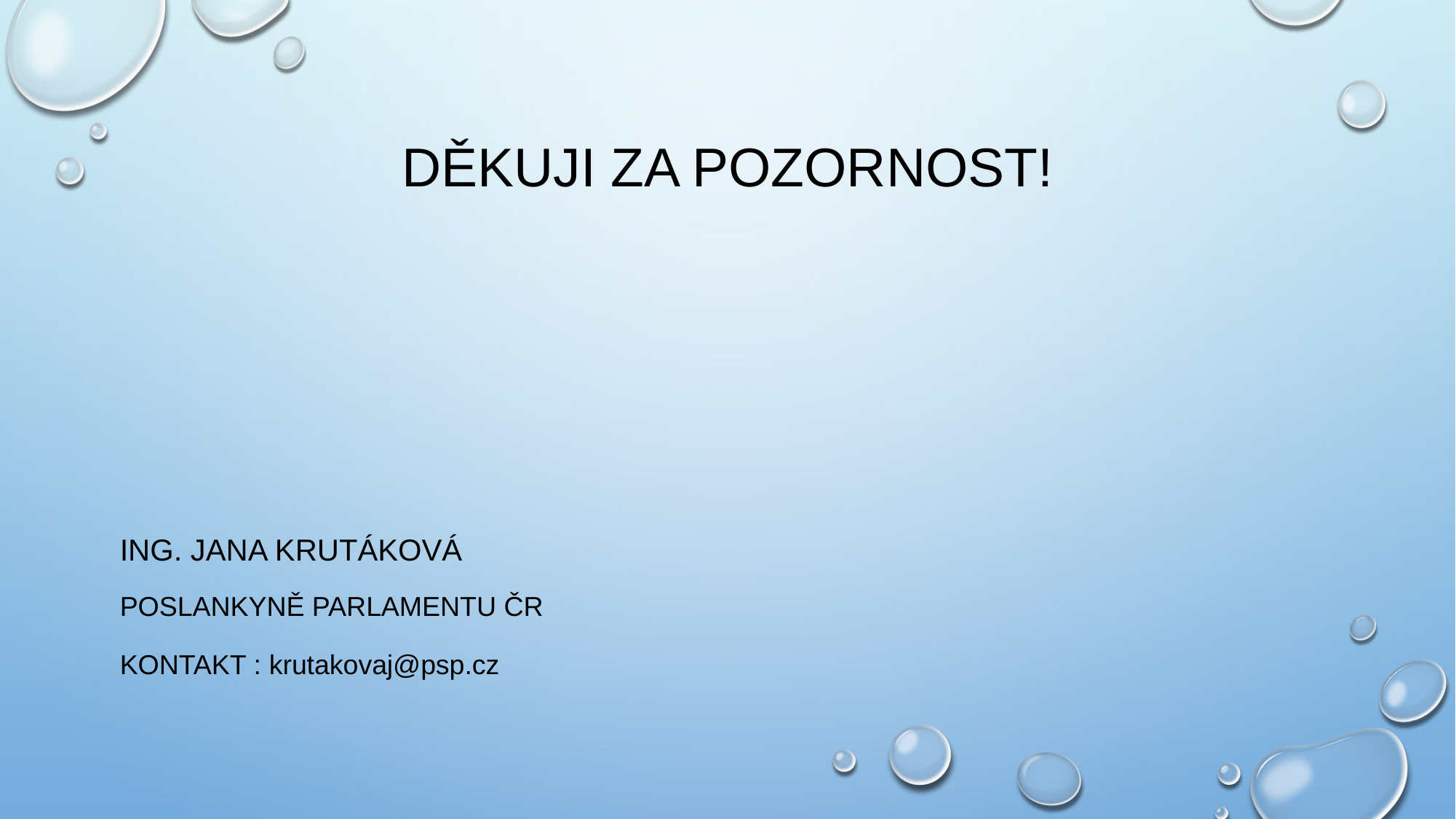

# Děkuji za pozornost!

Ing. Jana Krutáková
Poslankyně parlamentu ČR
Kontakt : krutakovaj@psp.cz